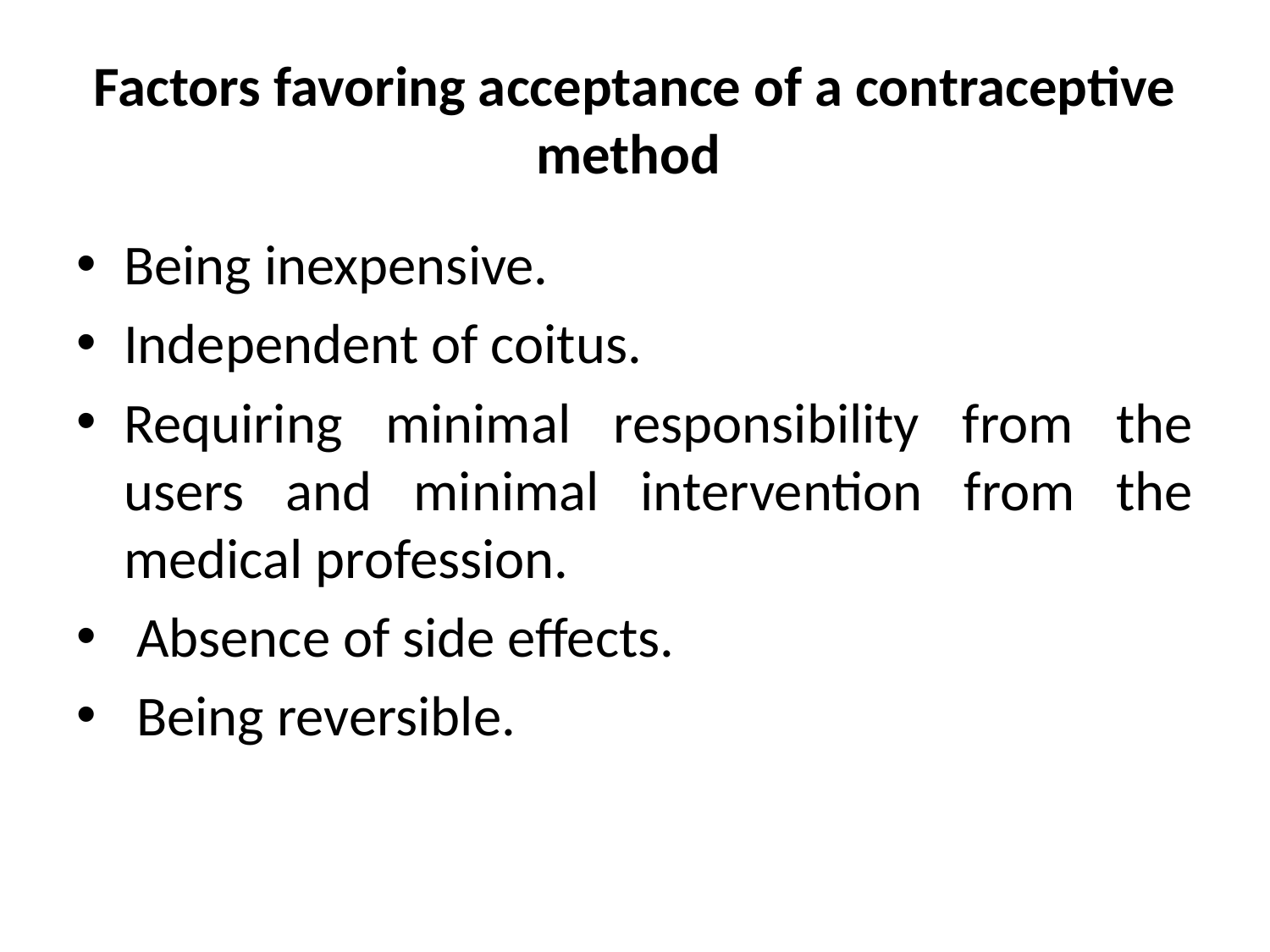

# Factors favoring acceptance of a contraceptive method
Being inexpensive.
Independent of coitus.
Requiring minimal responsibility from the users and minimal intervention from the medical profession.
 Absence of side effects.
 Being reversible.